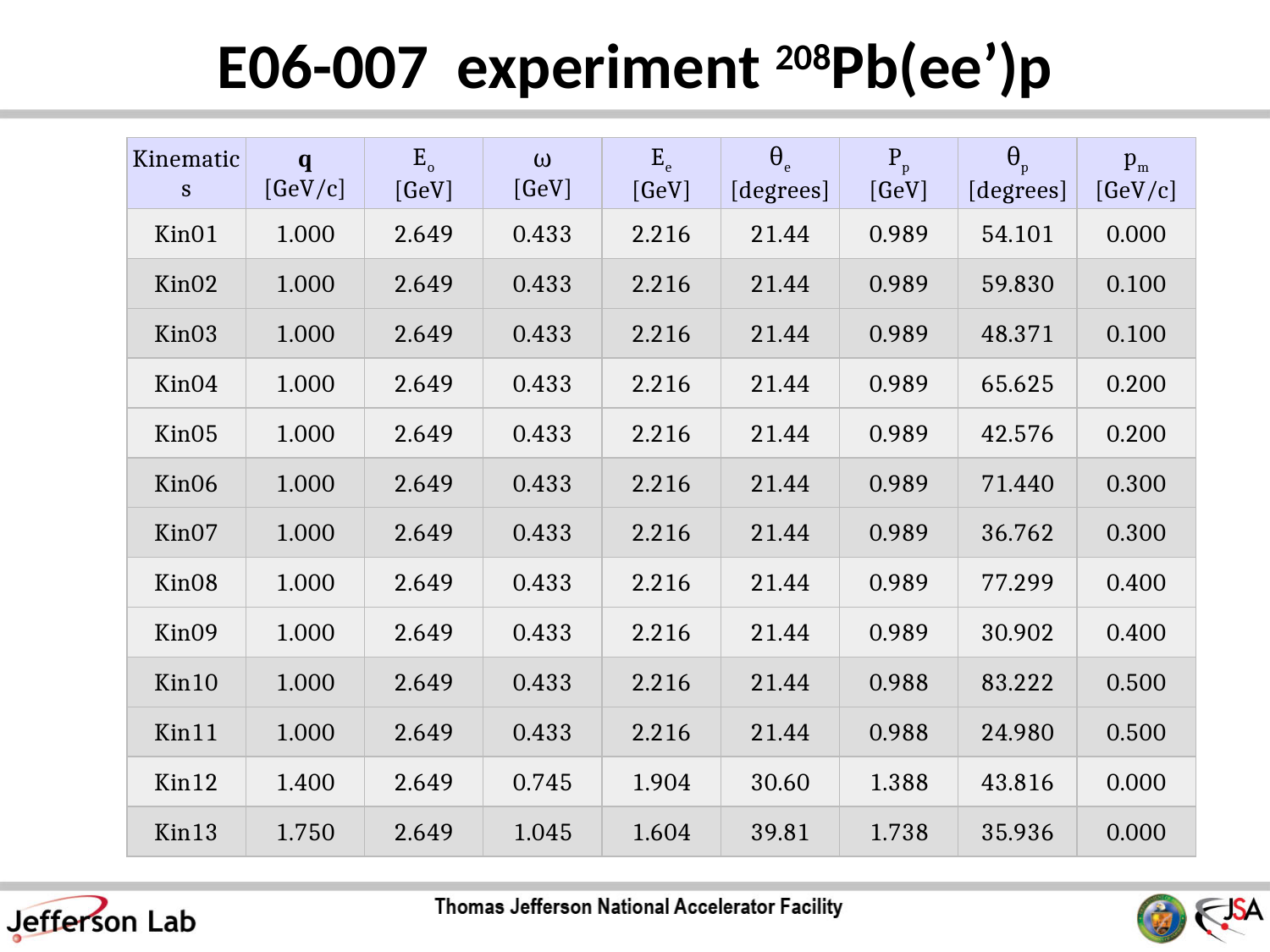

# E06-007  experiment 208Pb(ee’)p
| Kinematics | q [GeV/c] | Eo [GeV] | ω [GeV] | Ee [GeV] | θe [degrees] | Pp [GeV] | θp [degrees] | pm [GeV/c] |
| --- | --- | --- | --- | --- | --- | --- | --- | --- |
| Kin01 | 1.000 | 2.649 | 0.433 | 2.216 | 21.44 | 0.989 | 54.101 | 0.000 |
| Kin02 | 1.000 | 2.649 | 0.433 | 2.216 | 21.44 | 0.989 | 59.830 | 0.100 |
| Kin03 | 1.000 | 2.649 | 0.433 | 2.216 | 21.44 | 0.989 | 48.371 | 0.100 |
| Kin04 | 1.000 | 2.649 | 0.433 | 2.216 | 21.44 | 0.989 | 65.625 | 0.200 |
| Kin05 | 1.000 | 2.649 | 0.433 | 2.216 | 21.44 | 0.989 | 42.576 | 0.200 |
| Kin06 | 1.000 | 2.649 | 0.433 | 2.216 | 21.44 | 0.989 | 71.440 | 0.300 |
| Kin07 | 1.000 | 2.649 | 0.433 | 2.216 | 21.44 | 0.989 | 36.762 | 0.300 |
| Kin08 | 1.000 | 2.649 | 0.433 | 2.216 | 21.44 | 0.989 | 77.299 | 0.400 |
| Kin09 | 1.000 | 2.649 | 0.433 | 2.216 | 21.44 | 0.989 | 30.902 | 0.400 |
| Kin10 | 1.000 | 2.649 | 0.433 | 2.216 | 21.44 | 0.988 | 83.222 | 0.500 |
| Kin11 | 1.000 | 2.649 | 0.433 | 2.216 | 21.44 | 0.988 | 24.980 | 0.500 |
| Kin12 | 1.400 | 2.649 | 0.745 | 1.904 | 30.60 | 1.388 | 43.816 | 0.000 |
| Kin13 | 1.750 | 2.649 | 1.045 | 1.604 | 39.81 | 1.738 | 35.936 | 0.000 |